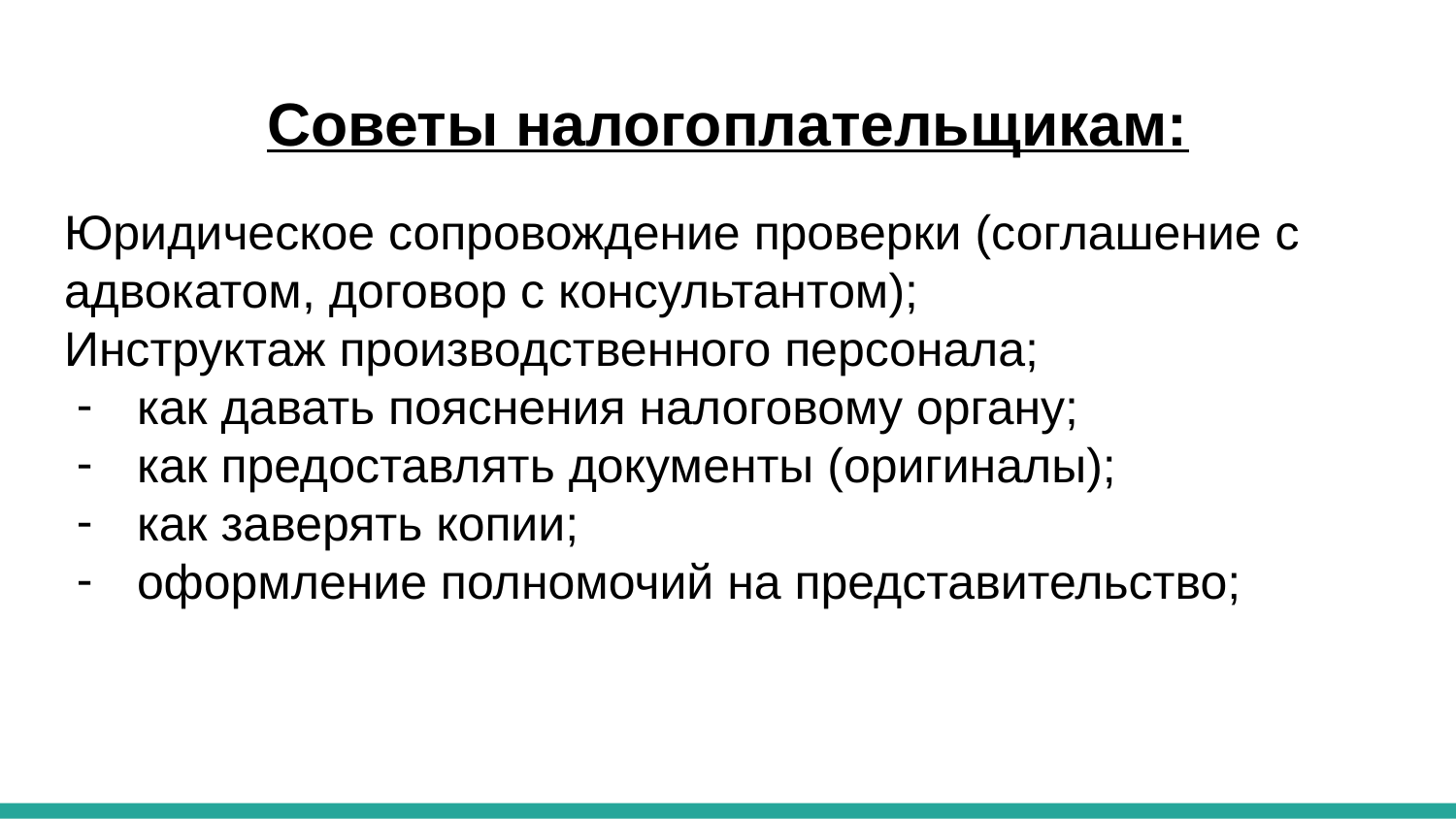

# Советы налогоплательщикам:
Юридическое сопровождение проверки (соглашение с адвокатом, договор с консультантом);
Инструктаж производственного персонала;
как давать пояснения налоговому органу;
как предоставлять документы (оригиналы);
как заверять копии;
оформление полномочий на представительство;